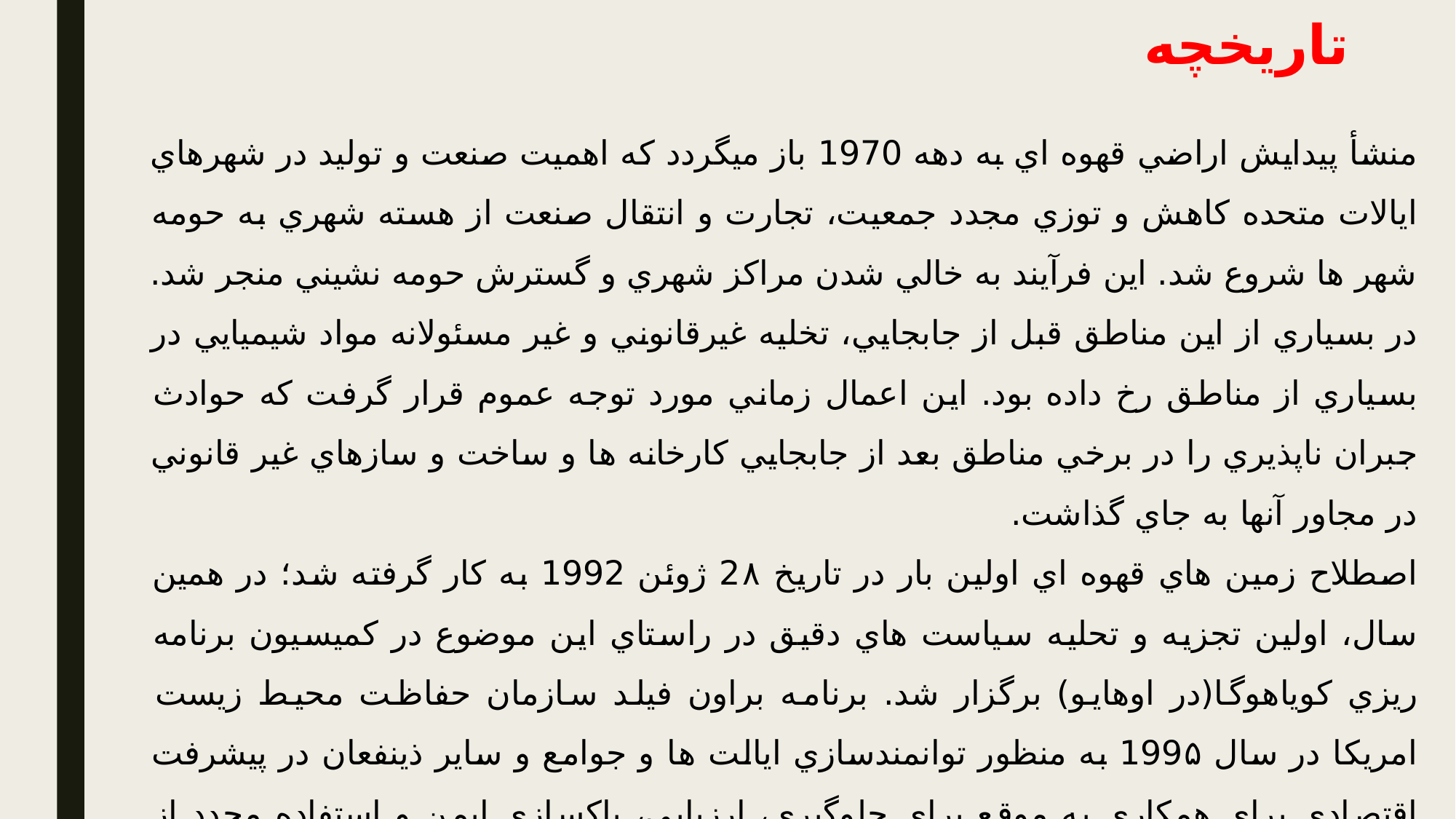

# تاریخچه
منشأ پيدايش اراضي قهوه اي به دهه 1970 باز ميگردد كه اهميت صنعت و توليد در شهرهاي ايالات متحده كاهش و توزي مجدد جمعيت، تجارت و انتقال صنعت از هسته شهري به حومه شهر ها شروع شد. اين فرآيند به خالي شدن مراكز شهري و گسترش حومه نشيني منجر شد. در بسياري از اين مناطق قبل از جابجايي، تخليه غيرقانوني و غير مسئولانه مواد شيميايي در بسياري از مناطق رخ داده بود. اين اعمال زماني مورد توجه عموم قرار گرفت كه حوادث جبران ناپذيري را در برخي مناطق بعد از جابجايي كارخانه ها و ساخت و سازهاي غير قانوني در مجاور آنها به جاي گذاشت.
اصطلاح زمين هاي قهوه اي اولين بار در تاريخ 2۸ ژوئن 1992 به كار گرفته شد؛ در همين سال، اولين تجزيه و تحليه سياست هاي دقيق در راستاي اين موضوع در كميسيون برنامه ريزي كوياهوگا(در اوهايو) برگزار شد. برنامه براون فيلد سازمان حفاظت محيط زيست امريکا در سال 199۵ به منظور توانمندسازي ايالت ها و جوامع و ساير ذينفعان در پيشرفت اقتصادي براي همکاري به موقع براي جلوگيري، ارزيابي، پاكسازي ايمن و استفاده مجدد از زمين هاي قهوه اي طراحي شد.